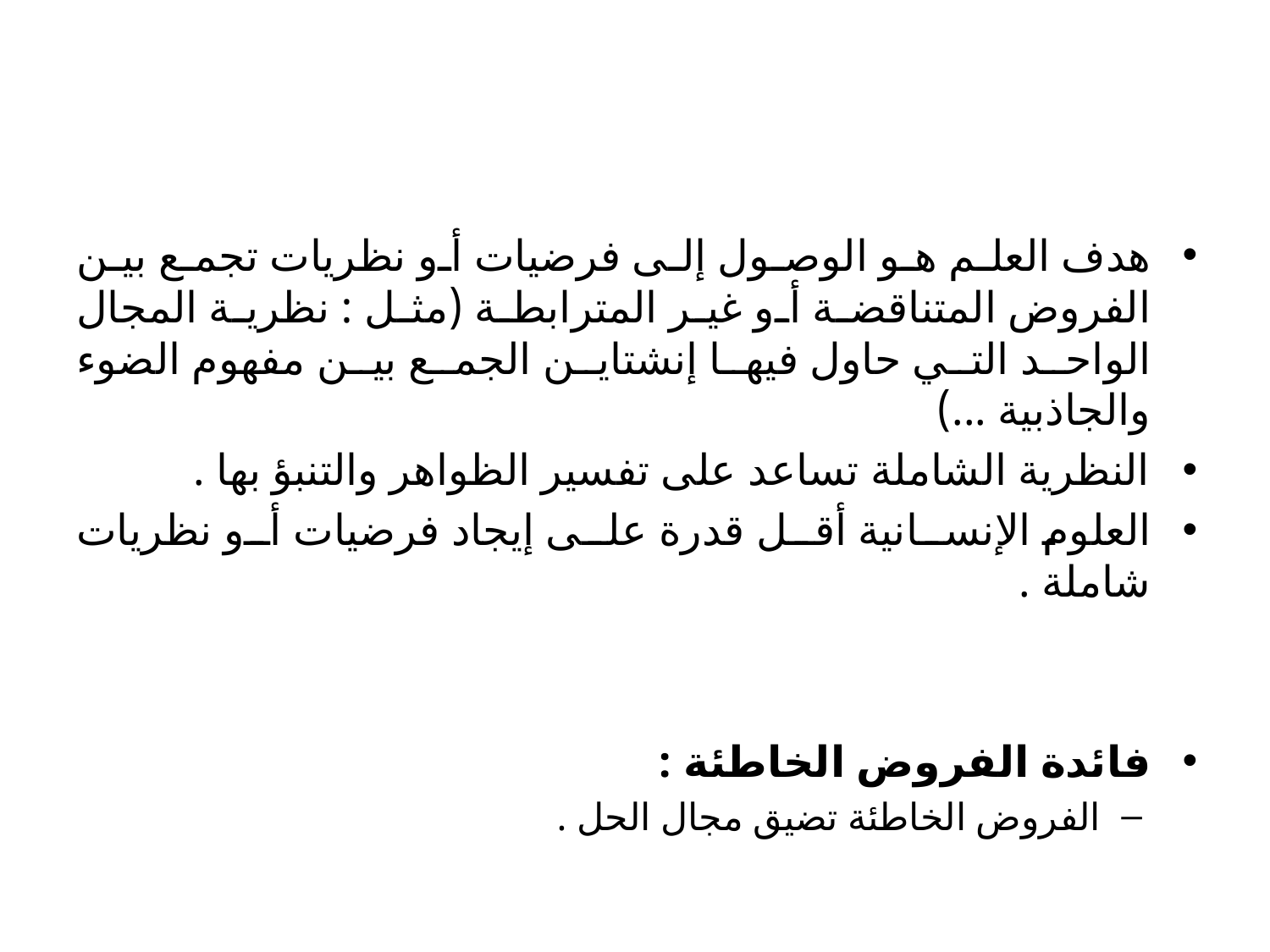

#
هدف العلم هو الوصول إلى فرضيات أو نظريات تجمع بين الفروض المتناقضة أو غير المترابطة (مثل : نظرية المجال الواحد التي حاول فيها إنشتاين الجمع بين مفهوم الضوء والجاذبية ...)
النظرية الشاملة تساعد على تفسير الظواهر والتنبؤ بها .
العلوم الإنسانية أقل قدرة على إيجاد فرضيات أو نظريات شاملة .

فائدة الفروض الخاطئة :
الفروض الخاطئة تضيق مجال الحل .